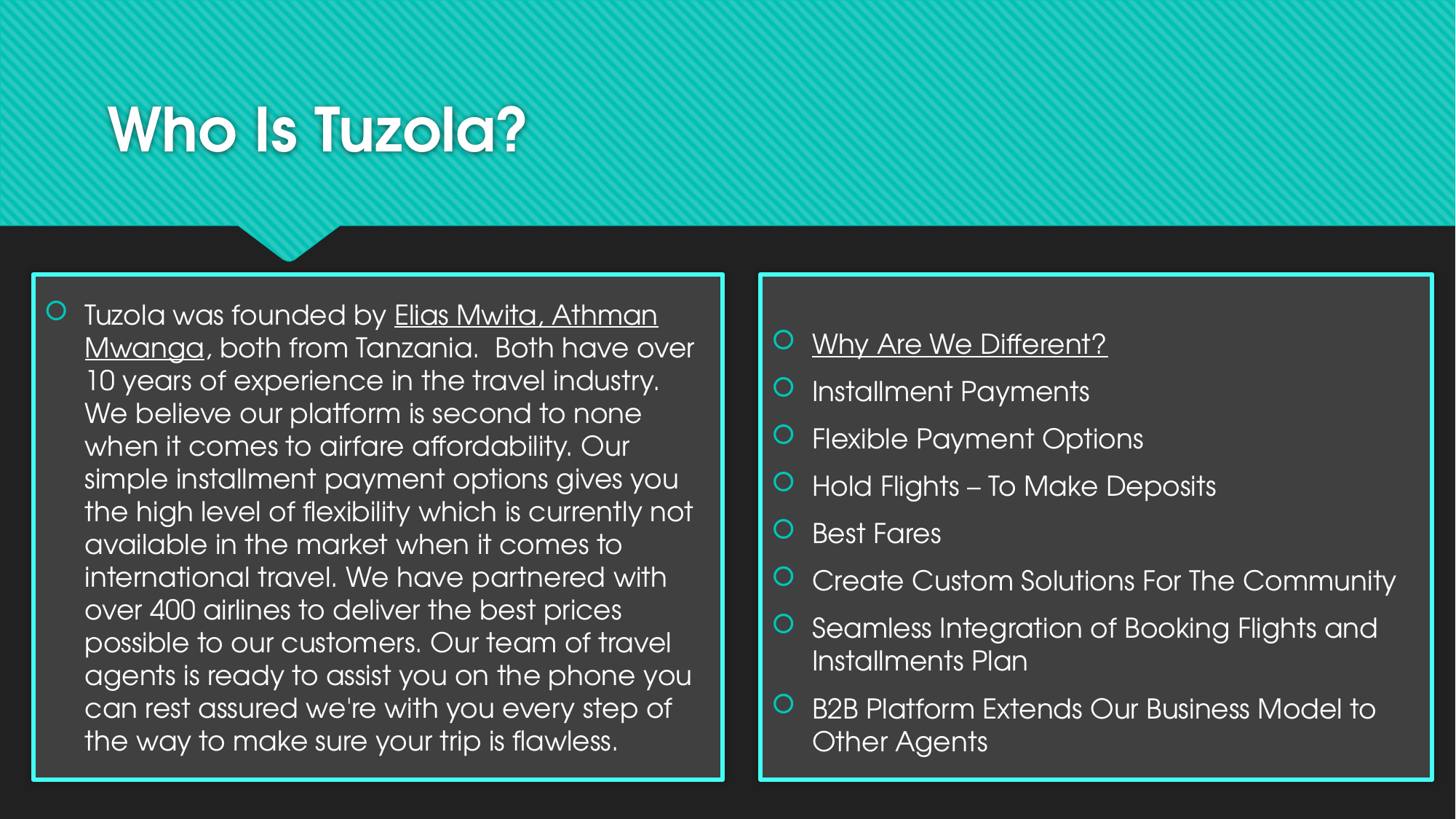

# Who Is Tuzola?
Tuzola was founded by Elias Mwita, Athman Mwanga, both from Tanzania.  Both have over 10 years of experience in the travel industry. We believe our platform is second to none when it comes to airfare affordability. Our simple installment payment options gives you the high level of flexibility which is currently not available in the market when it comes to international travel. We have partnered with over 400 airlines to deliver the best prices possible to our customers. Our team of travel agents is ready to assist you on the phone you can rest assured we're with you every step of the way to make sure your trip is flawless.

Why Are We Different?
Installment Payments
Flexible Payment Options
Hold Flights – To Make Deposits
Best Fares
Create Custom Solutions For The Community
Seamless Integration of Booking Flights and Installments Plan
B2B Platform Extends Our Business Model to Other Agents